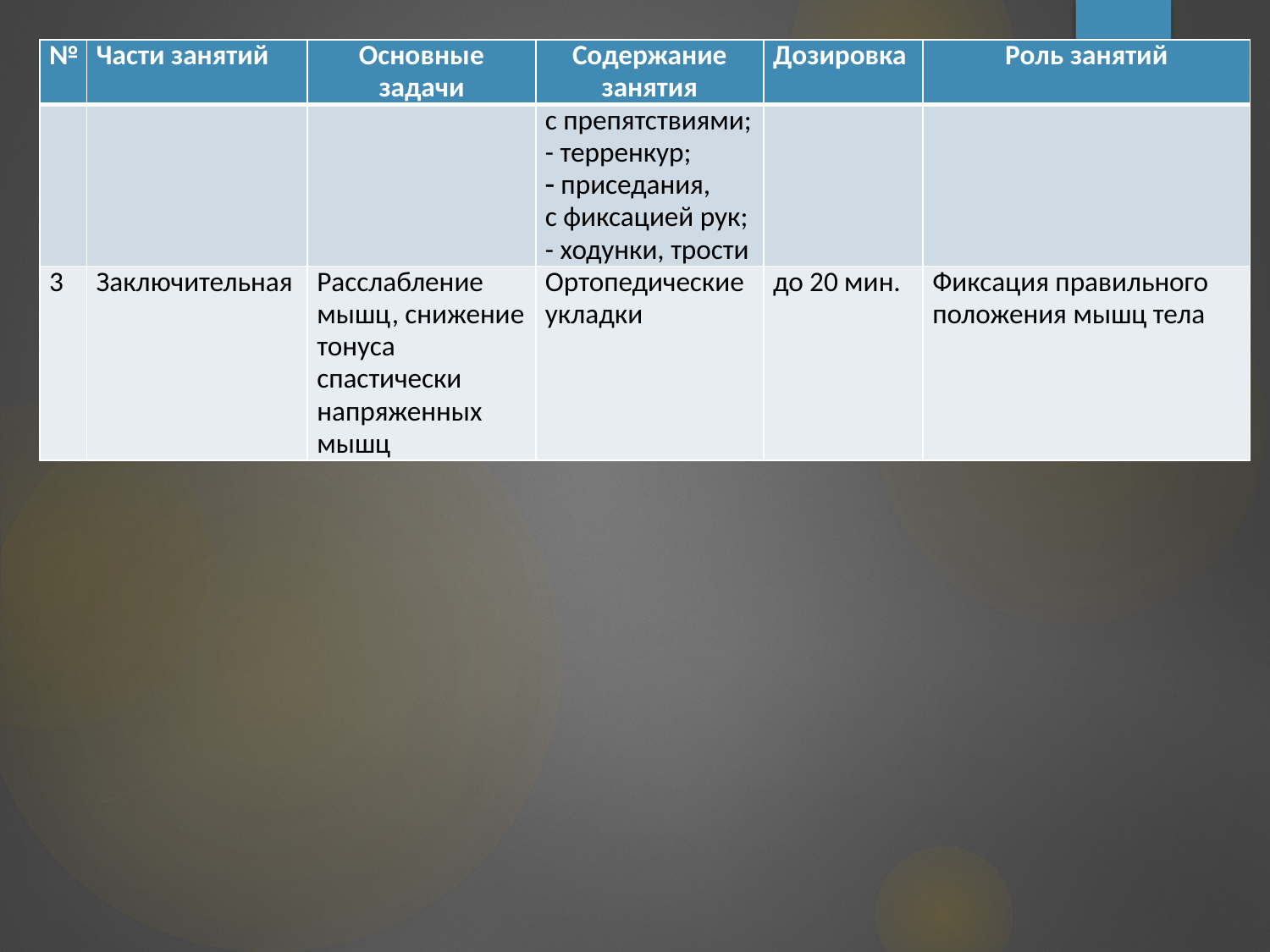

| № | Части занятий | Основные задачи | Содержание занятия | Дозировка | Роль занятий |
| --- | --- | --- | --- | --- | --- |
|  |  |  | с препятствиями; - терренкур; приседания, с фиксацией рук; - ходунки, трости |  |  |
| 3 | Заключительная | Расслабление мышц, снижение тонуса спастически напряженных мышц | Ортопедические укладки | до 20 мин. | Фиксация правильного положения мышц тела |